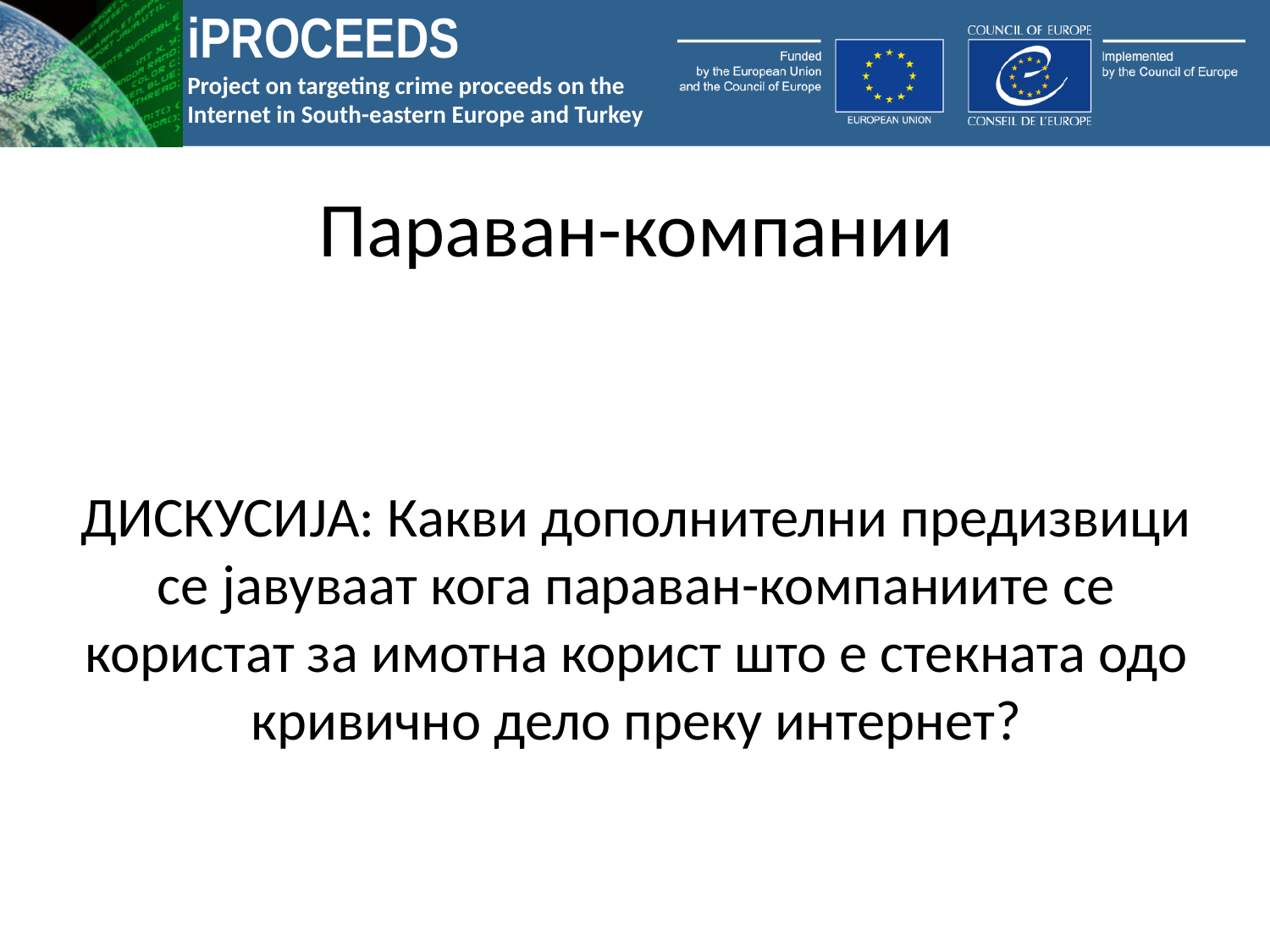

# Параван-компании

ДИСКУСИЈА: Какви дополнителни предизвици се јавуваат кога параван-компаниите се користат за имотна корист што е стекната одо кривично дело преку интернет?